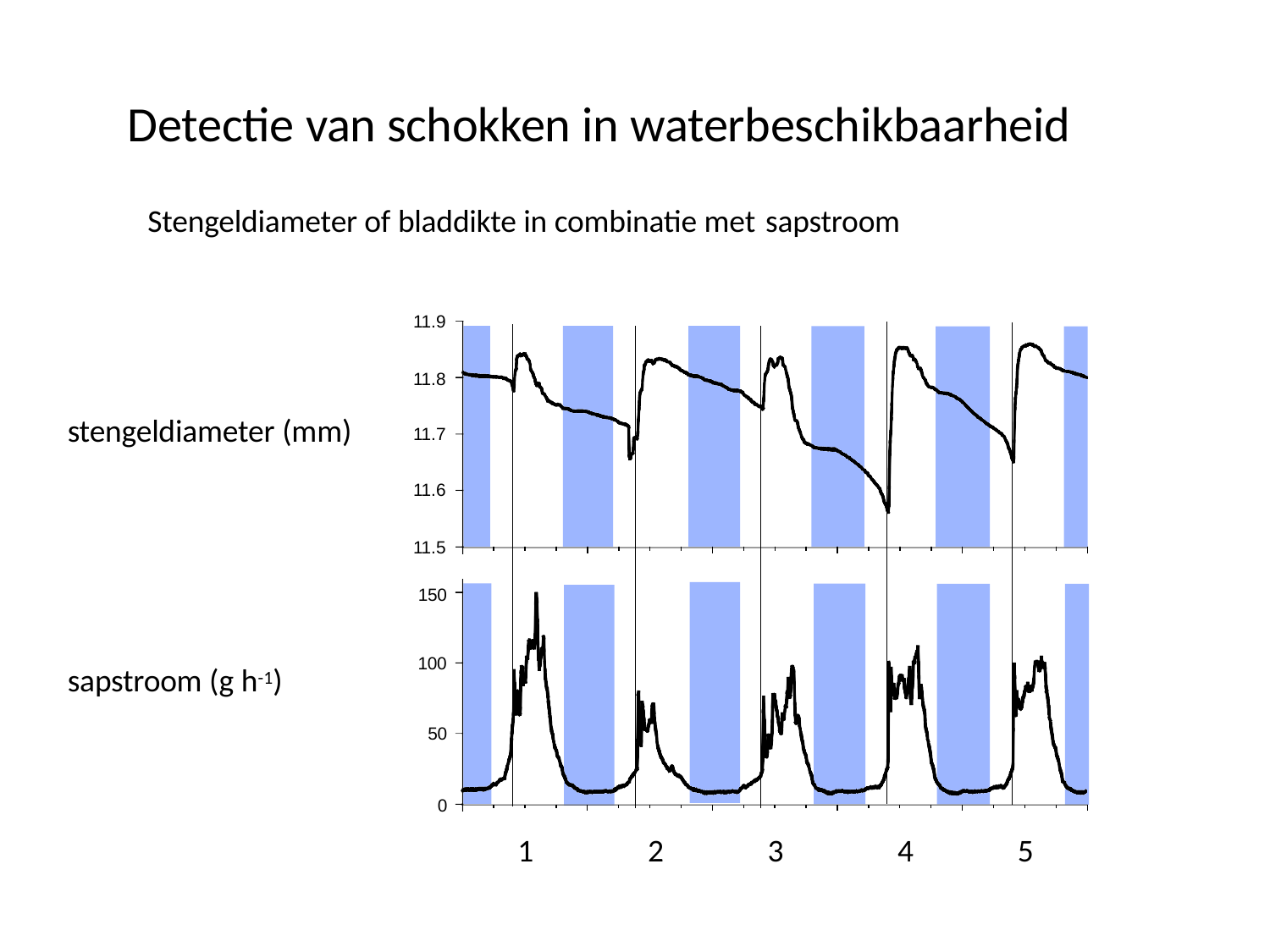

# Detectie van schokken in waterbeschikbaarheid
Stengeldiameter of bladdikte in combinatie met sapstroom
11.9

11.8

stengeldiameter (mm)
11.7
11.6

11.5

150

100
sapstroom (g h-1)
50

0

1
2
3
4
5